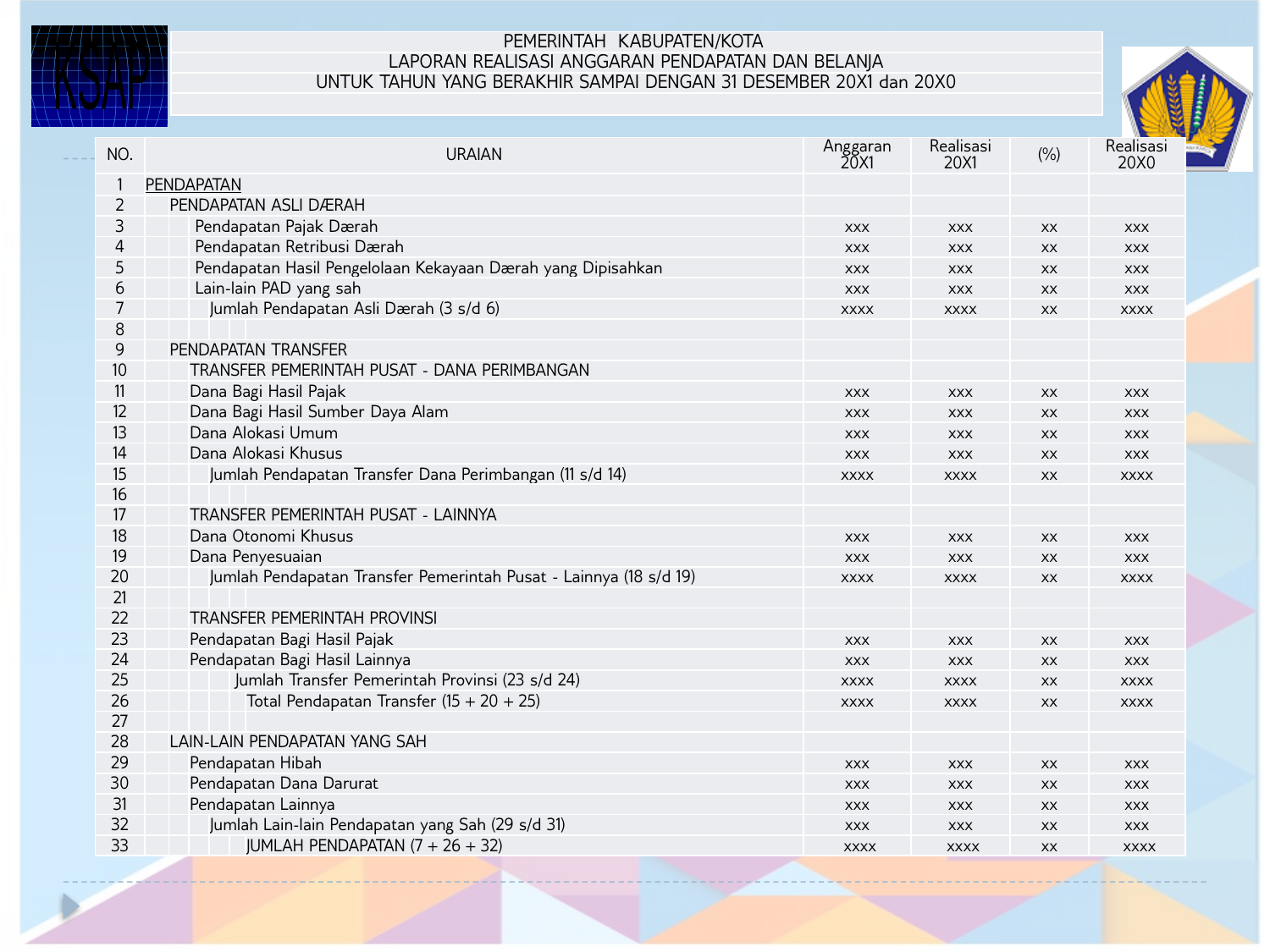

| PEMERINTAH KABUPATEN/KOTA |
| --- |
| LAPORAN REALISASI ANGGARAN PENDAPATAN DAN BELANJA |
| UNTUK TAHUN YANG BERAKHIR SAMPAI DENGAN 31 DESEMBER 20X1 dan 20X0 |
|  |
| NO. | URAIAN |  |  |  |  |  | Anggaran 20X1 | Realisasi 20X1 | (%) | Realisasi 20X0 |
| --- | --- | --- | --- | --- | --- | --- | --- | --- | --- | --- |
| 1 | PENDAPATAN |  |  |  |  |  |  |  |  |  |
| 2 |  | PENDAPATAN ASLI DAERAH |  |  |  |  |  |  |  |  |
| 3 |  |  | Pendapatan Pajak Daerah |  |  |  | xxx | xxx | xx | xxx |
| 4 |  |  | Pendapatan Retribusi Daerah |  |  |  | xxx | xxx | xx | xxx |
| 5 |  |  | Pendapatan Hasil Pengelolaan Kekayaan Daerah yang Dipisahkan |  |  |  | xxx | xxx | xx | xxx |
| 6 |  |  | Lain-lain PAD yang sah |  |  |  | xxx | xxx | xx | xxx |
| 7 |  |  |  | Jumlah Pendapatan Asli Daerah (3 s/d 6) |  |  | xxxx | xxxx | xx | xxxx |
| 8 |  |  |  |  |  |  |  |  |  |  |
| 9 |  | PENDAPATAN TRANSFER |  |  |  |  |  |  |  |  |
| 10 |  |  | TRANSFER PEMERINTAH PUSAT - DANA PERIMBANGAN |  |  |  |  |  |  |  |
| 11 |  |  | Dana Bagi Hasil Pajak |  |  |  | xxx | xxx | xx | xxx |
| 12 |  |  | Dana Bagi Hasil Sumber Daya Alam |  |  |  | xxx | xxx | xx | xxx |
| 13 |  |  | Dana Alokasi Umum |  |  |  | xxx | xxx | xx | xxx |
| 14 |  |  | Dana Alokasi Khusus |  |  |  | xxx | xxx | xx | xxx |
| 15 |  |  |  | Jumlah Pendapatan Transfer Dana Perimbangan (11 s/d 14) |  |  | xxxx | xxxx | xx | xxxx |
| 16 |  |  |  |  |  |  |  |  |  |  |
| 17 |  |  | TRANSFER PEMERINTAH PUSAT - LAINNYA |  |  |  |  |  |  |  |
| 18 |  |  | Dana Otonomi Khusus |  |  |  | xxx | xxx | xx | xxx |
| 19 |  |  | Dana Penyesuaian |  |  |  | xxx | xxx | xx | xxx |
| 20 |  |  |  | Jumlah Pendapatan Transfer Pemerintah Pusat - Lainnya (18 s/d 19) |  |  | xxxx | xxxx | xx | xxxx |
| 21 |  |  |  |  |  |  |  |  |  |  |
| 22 |  |  | TRANSFER PEMERINTAH PROVINSI |  |  |  |  |  |  |  |
| 23 |  |  | Pendapatan Bagi Hasil Pajak |  |  |  | xxx | xxx | xx | xxx |
| 24 |  |  | Pendapatan Bagi Hasil Lainnya |  |  |  | xxx | xxx | xx | xxx |
| 25 |  |  |  |  | Jumlah Transfer Pemerintah Provinsi (23 s/d 24) |  | xxxx | xxxx | xx | xxxx |
| 26 |  |  |  |  |  | Total Pendapatan Transfer (15 + 20 + 25) | xxxx | xxxx | xx | xxxx |
| 27 |  |  |  |  |  |  |  |  |  |  |
| 28 |  | LAIN-LAIN PENDAPATAN YANG SAH |  |  |  |  |  |  |  |  |
| 29 |  |  | Pendapatan Hibah |  |  |  | xxx | xxx | xx | xxx |
| 30 |  |  | Pendapatan Dana Darurat |  |  |  | xxx | xxx | xx | xxx |
| 31 |  |  | Pendapatan Lainnya |  |  |  | xxx | xxx | xx | xxx |
| 32 |  |  |  | Jumlah Lain-lain Pendapatan yang Sah (29 s/d 31) |  |  | xxx | xxx | xx | xxx |
| 33 |  |  |  |  |  | JUMLAH PENDAPATAN (7 + 26 + 32) | xxxx | xxxx | xx | xxxx |